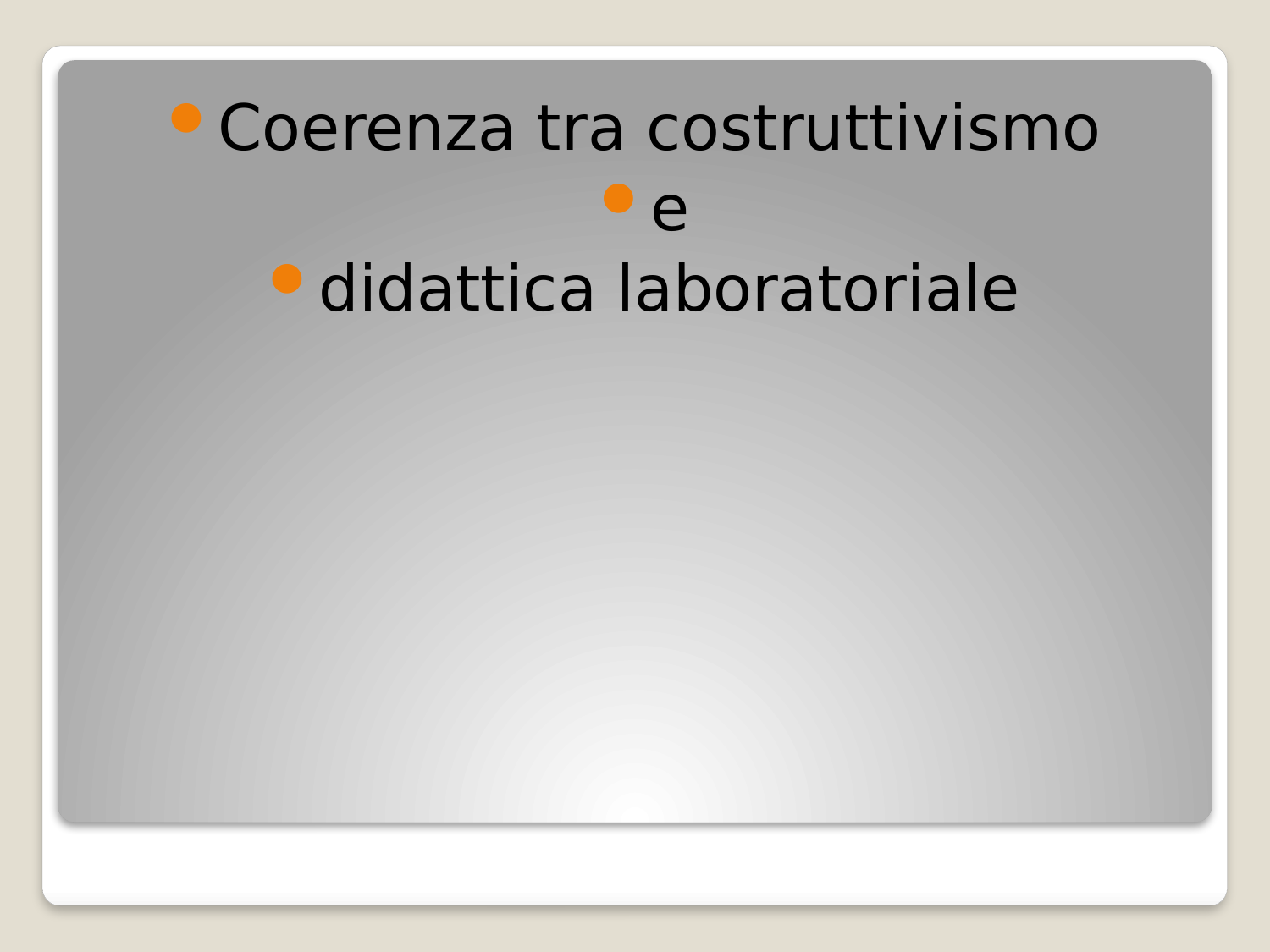

Coerenza tra costruttivismo
e
didattica laboratoriale
#